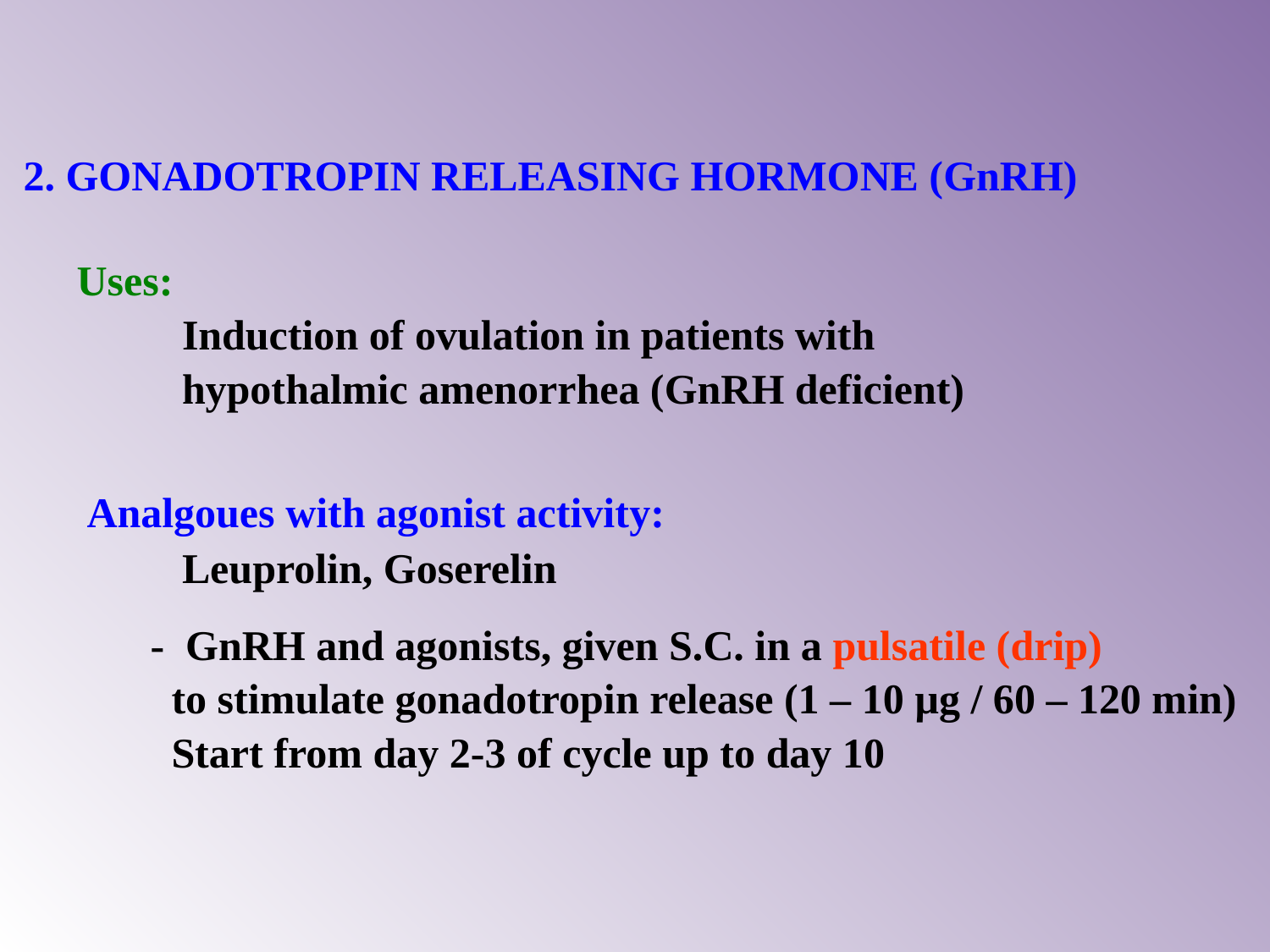

2. GONADOTROPIN RELEASING HORMONE (GnRH)
      Uses:
               Induction of ovulation in patients with
               hypothalmic amenorrhea (GnRH deficient)
      Analgoues with agonist activity:
               Leuprolin, Goserelin
            -  GnRH and agonists, given S.C. in a pulsatile (drip)
              to stimulate gonadotropin release (1 – 10 µg / 60 – 120 min)
              Start from day 2-3 of cycle up to day 10